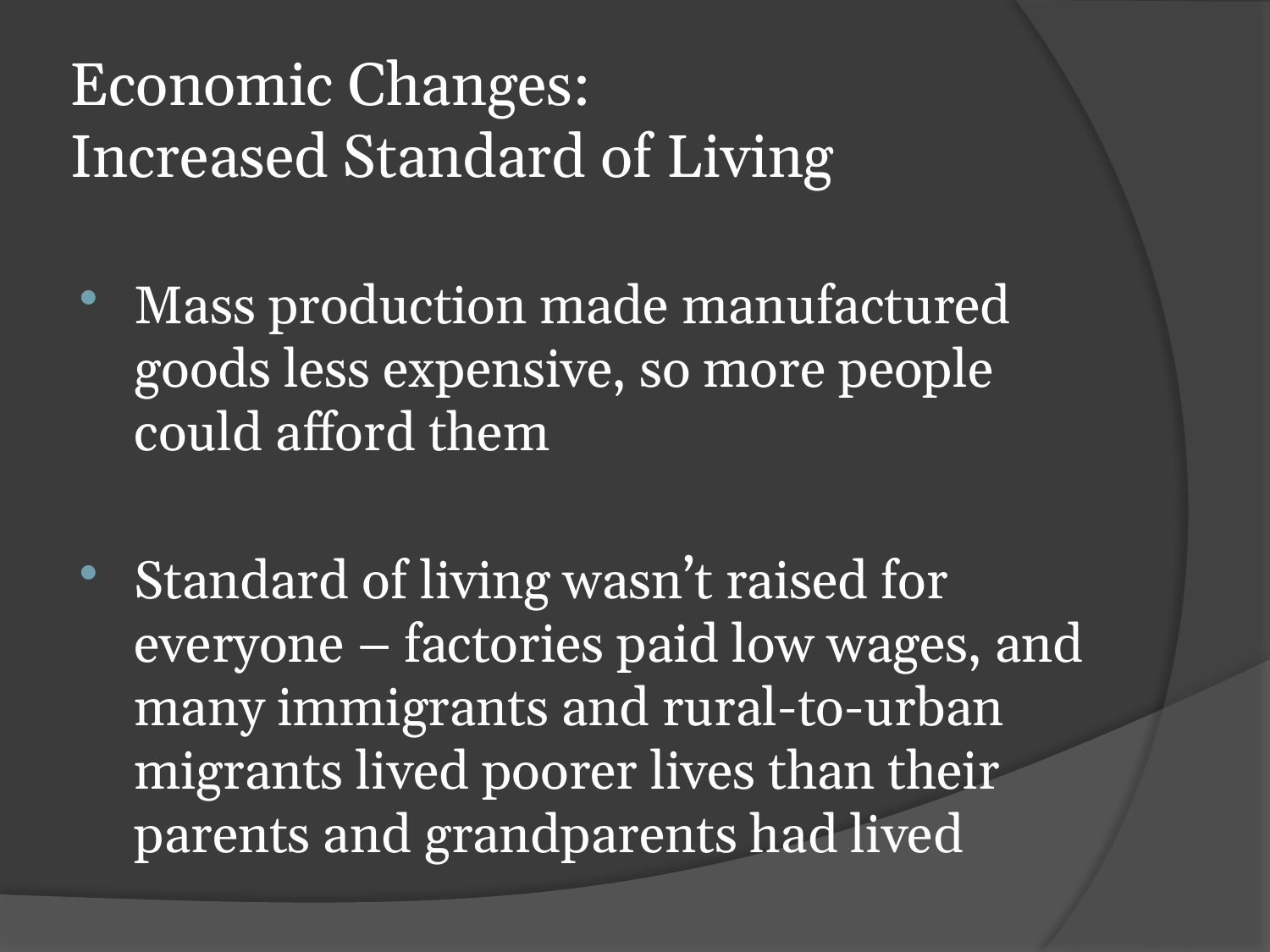

# Economic Changes: Increased Standard of Living
Mass production made manufactured goods less expensive, so more people could afford them

Standard of living wasn’t raised for everyone – factories paid low wages, and many immigrants and rural-to-urban migrants lived poorer lives than their parents and grandparents had lived